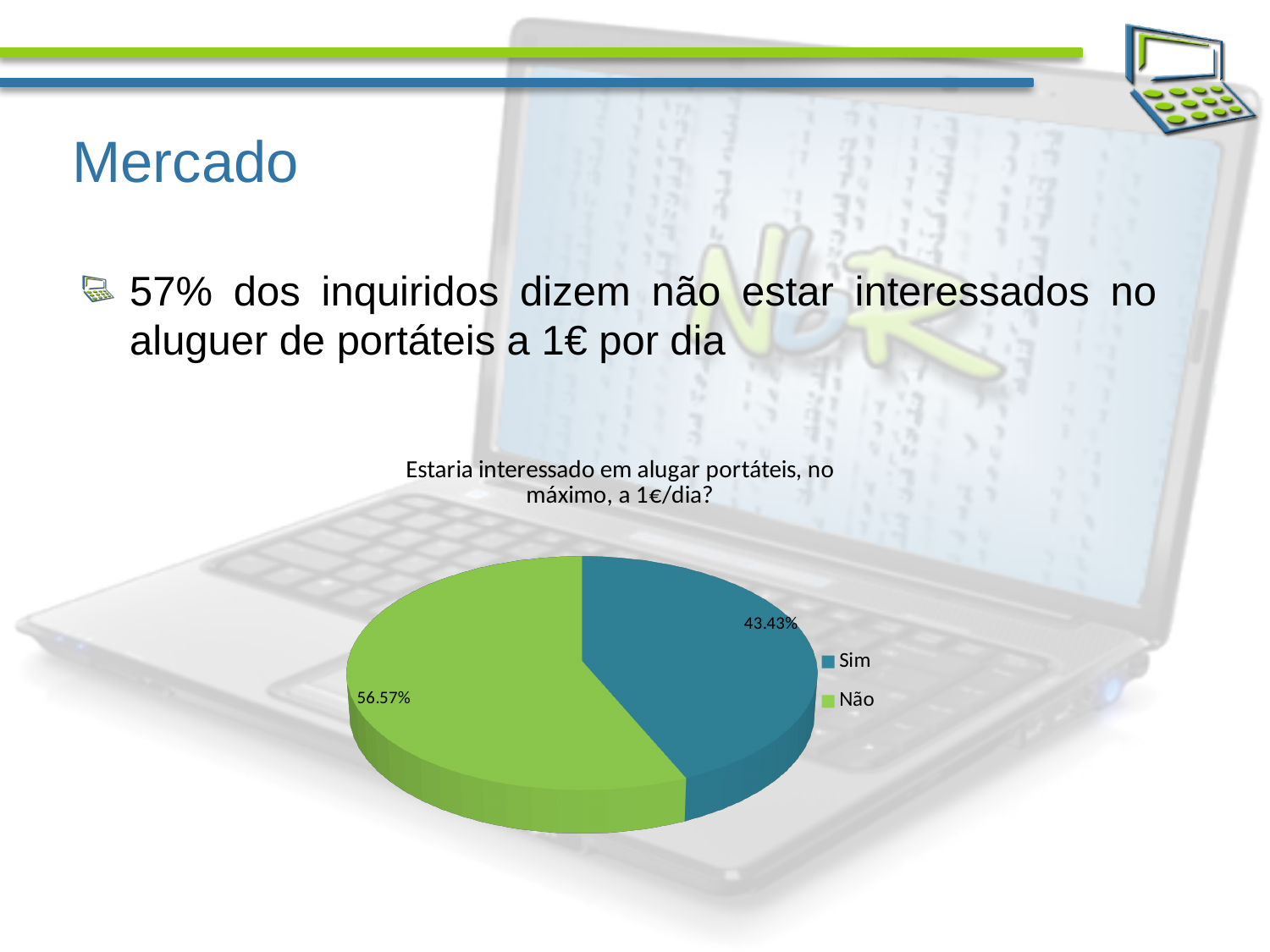

# Mercado
57% dos inquiridos dizem não estar interessados no aluguer de portáteis a 1€ por dia

[unsupported chart]